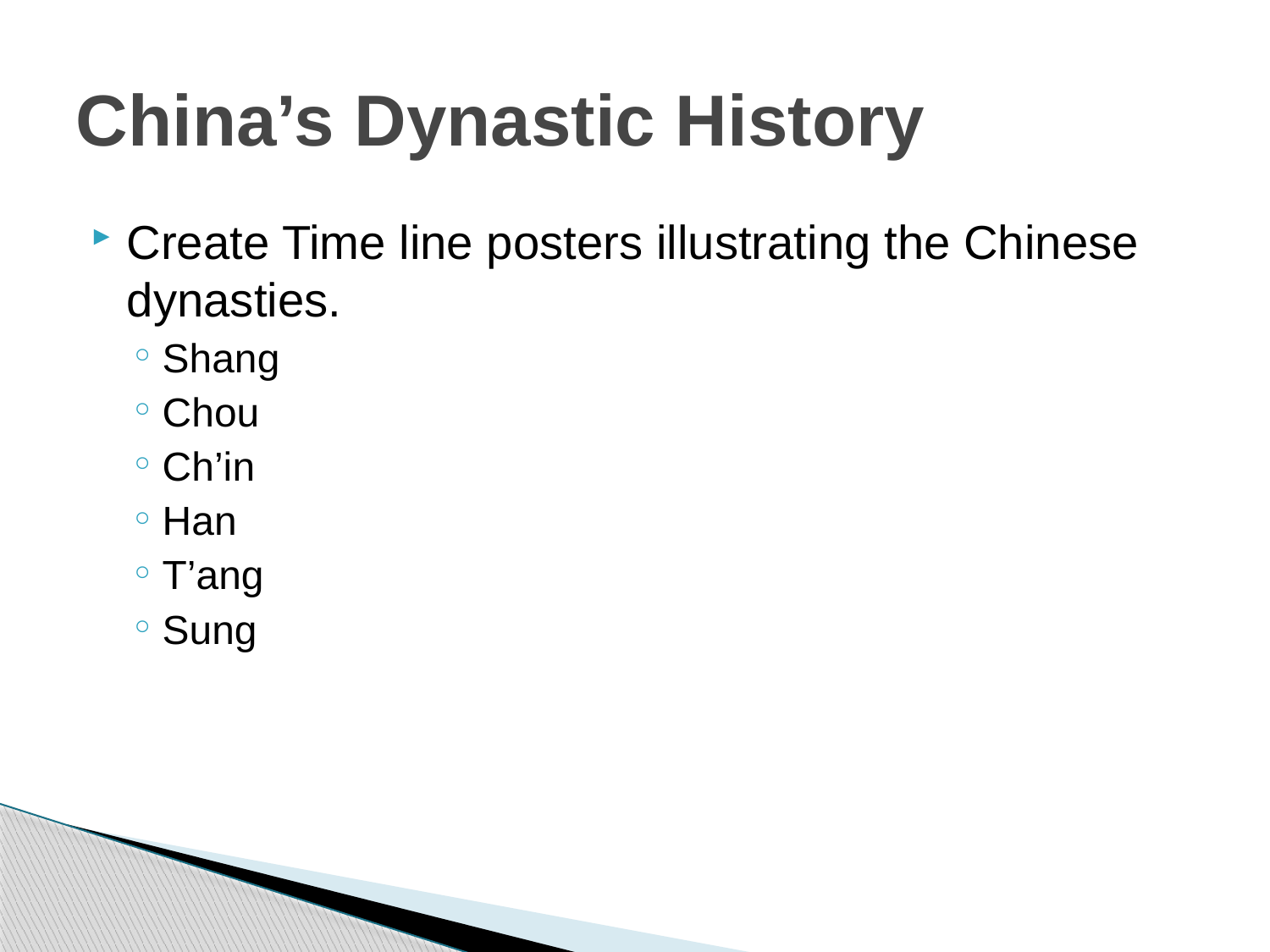

# China’s Dynastic History
Create Time line posters illustrating the Chinese dynasties.
Shang
Chou
Ch’in
Han
T’ang
Sung